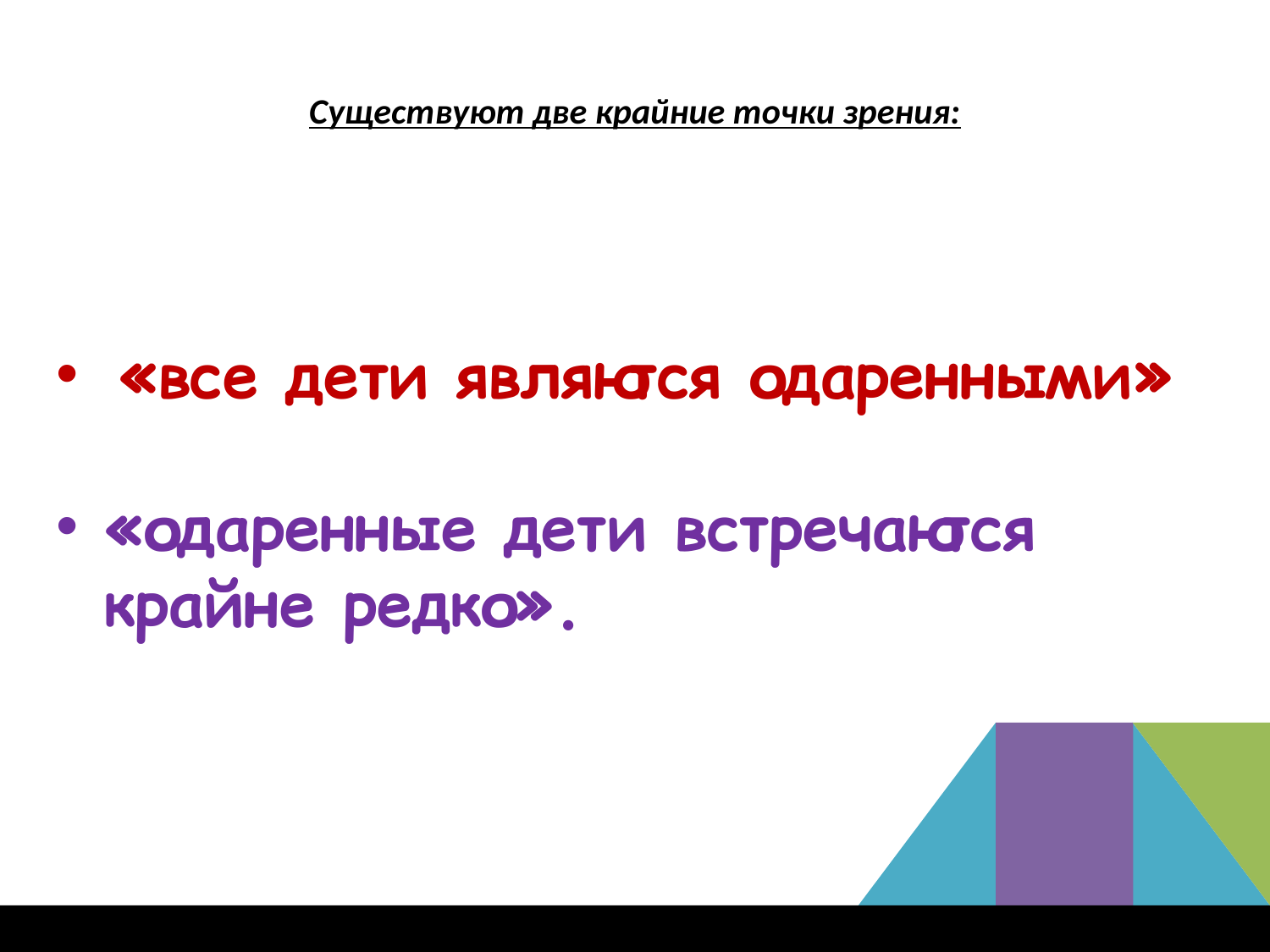

# Существуют две крайние точки зрения:

 «все дети являются одаренными»

«одаренные дети встречаются крайне редко».